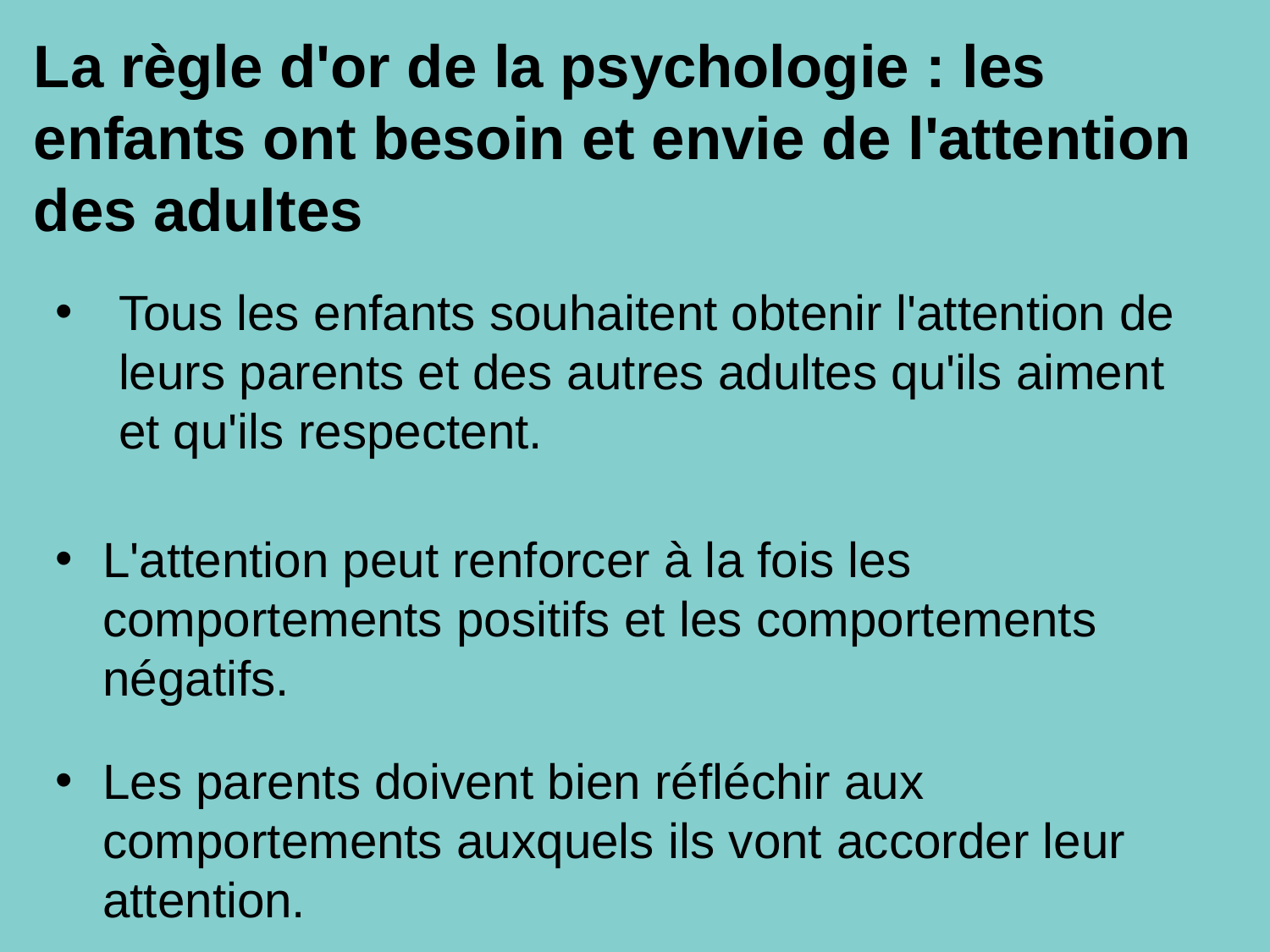

# La règle d'or de la psychologie : les enfants ont besoin et envie de l'attention des adultes
Tous les enfants souhaitent obtenir l'attention de leurs parents et des autres adultes qu'ils aiment et qu'ils respectent.

L'attention peut renforcer à la fois les comportements positifs et les comportements négatifs.

Les parents doivent bien réfléchir aux comportements auxquels ils vont accorder leur attention.